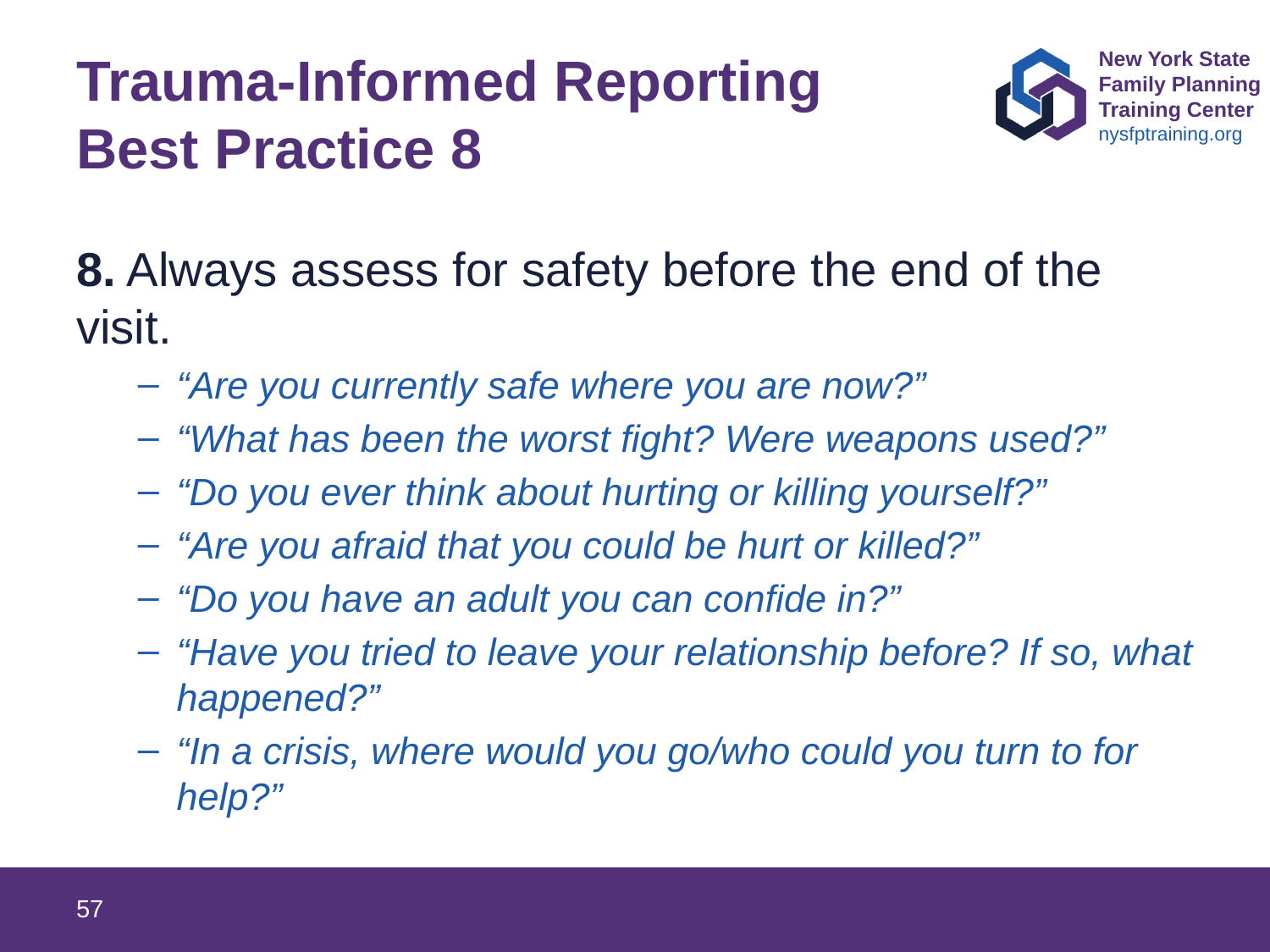

# Trauma-Informed Reporting Best Practice 8
8. Always assess for safety before the end of the visit.
“Are you currently safe where you are now?”
“What has been the worst fight? Were weapons used?”
“Do you ever think about hurting or killing yourself?”
“Are you afraid that you could be hurt or killed?”
“Do you have an adult you can confide in?”
“Have you tried to leave your relationship before? If so, what happened?”
“In a crisis, where would you go/who could you turn to for help?”
57